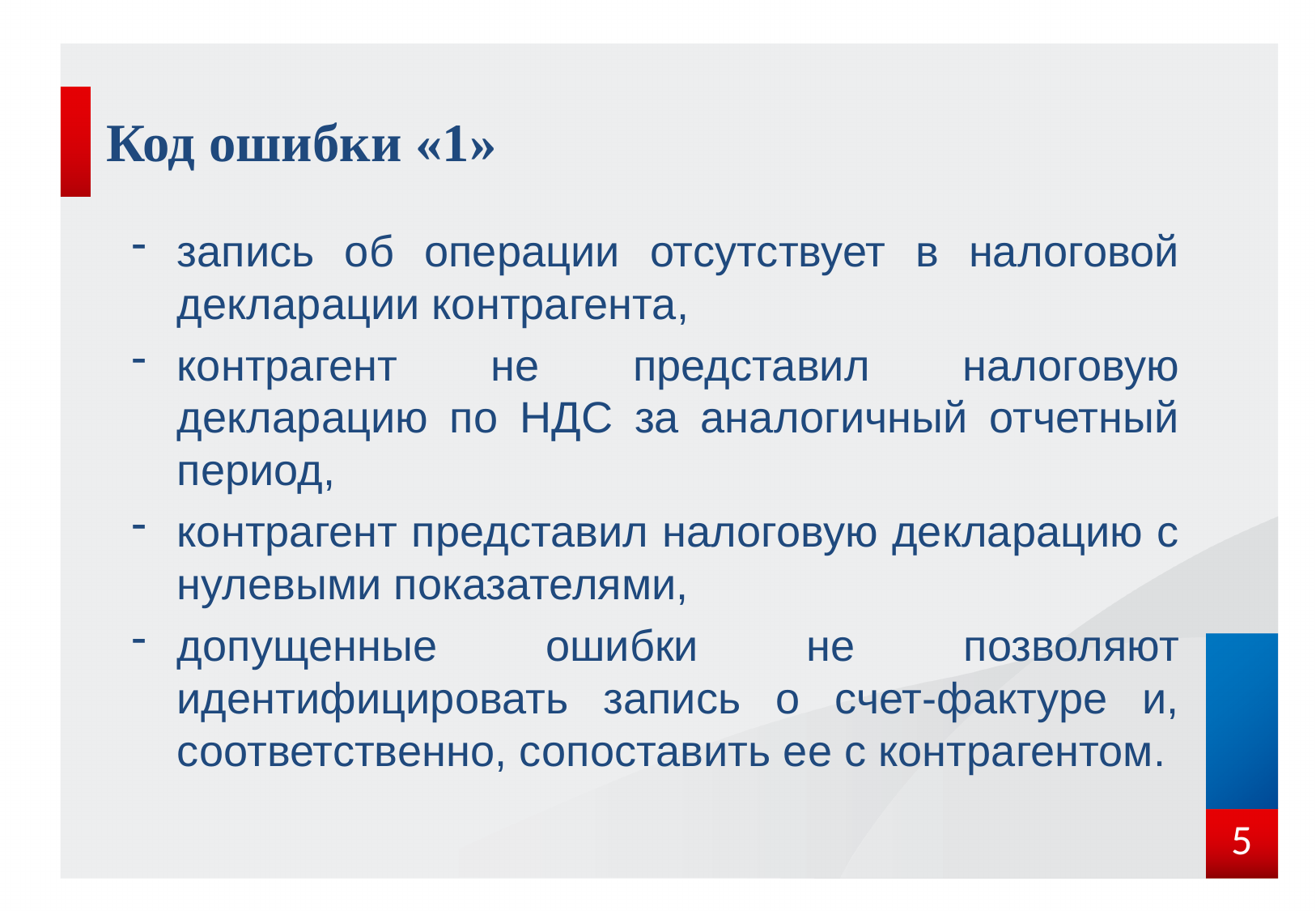

# Код ошибки «1»
запись об операции отсутствует в налоговой декларации контрагента,
контрагент не представил налоговую декларацию по НДС за аналогичный отчетный период,
контрагент представил налоговую декларацию с нулевыми показателями,
допущенные ошибки не позволяют идентифицировать запись о счет-фактуре и, соответственно, сопоставить ее с контрагентом.
5